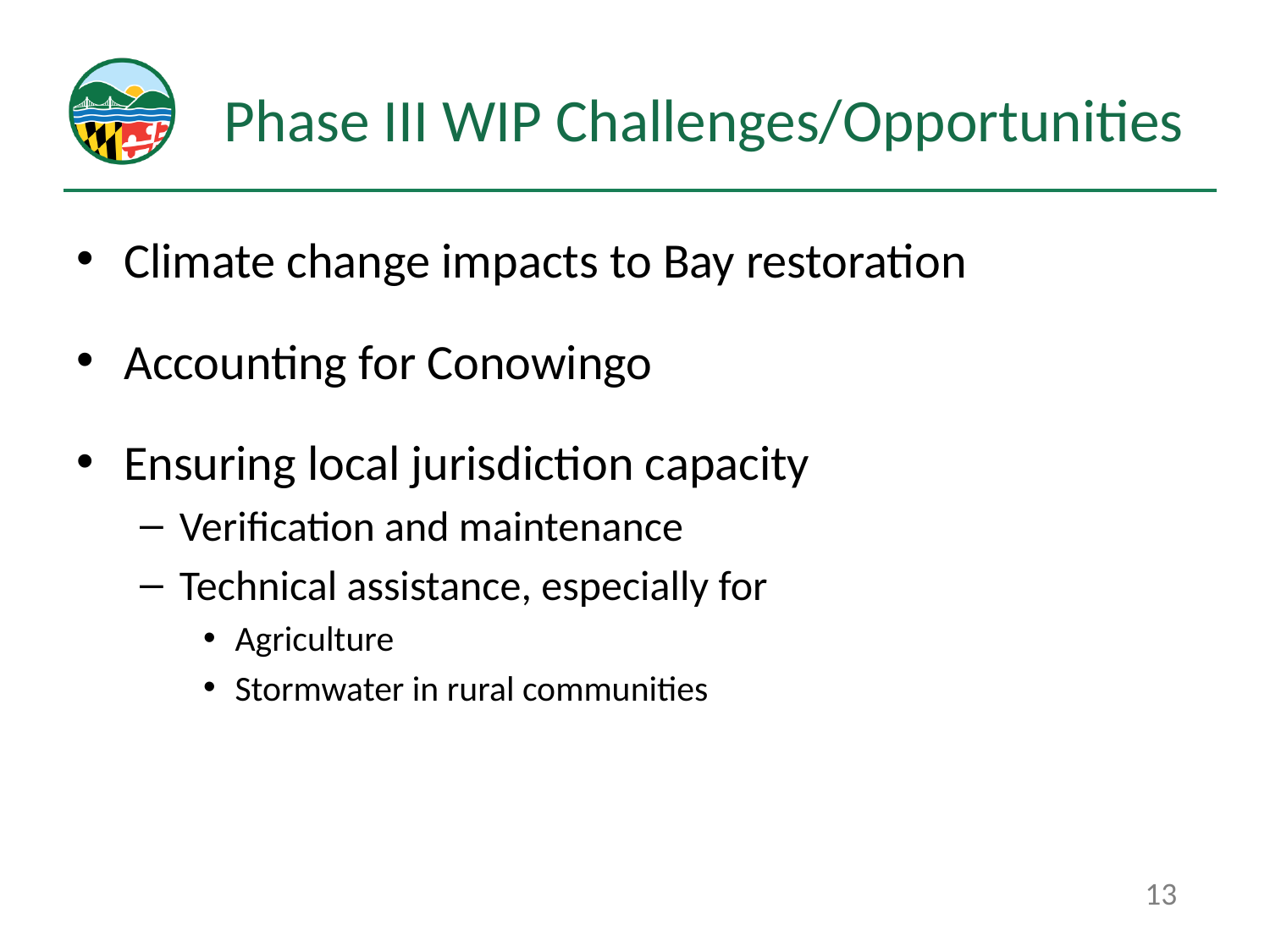

# Phase III WIP Challenges/Opportunities
Climate change impacts to Bay restoration
Accounting for Conowingo
Ensuring local jurisdiction capacity
Verification and maintenance
Technical assistance, especially for
Agriculture
Stormwater in rural communities